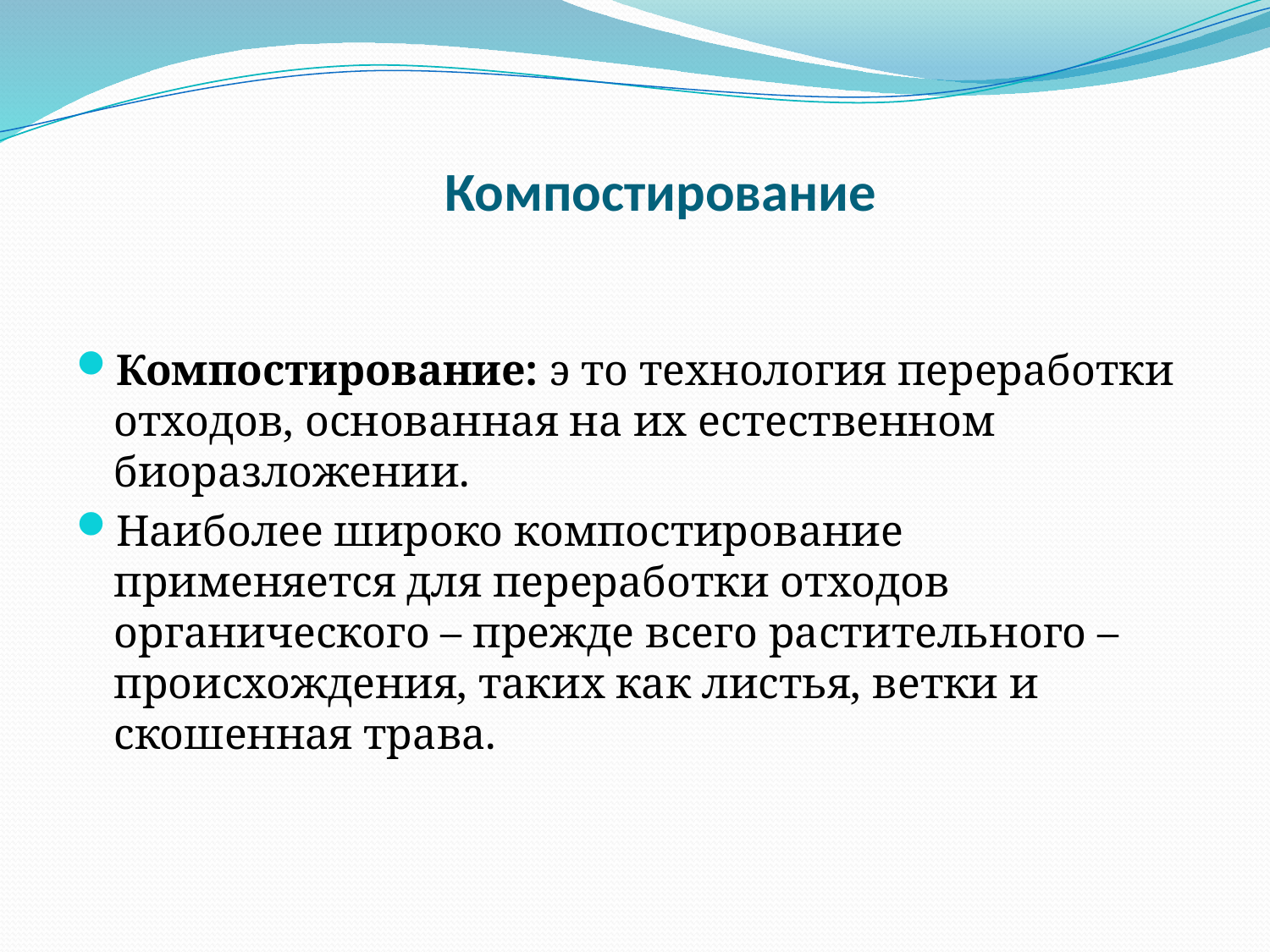

# Компостирование

Компостирование: э то технология переработки отходов, основанная на их естественном биоразложении.
Наиболее широко компостирование применяется для переработки отходов органического – прежде всего растительного – происхождения, таких как листья, ветки и скошенная трава.